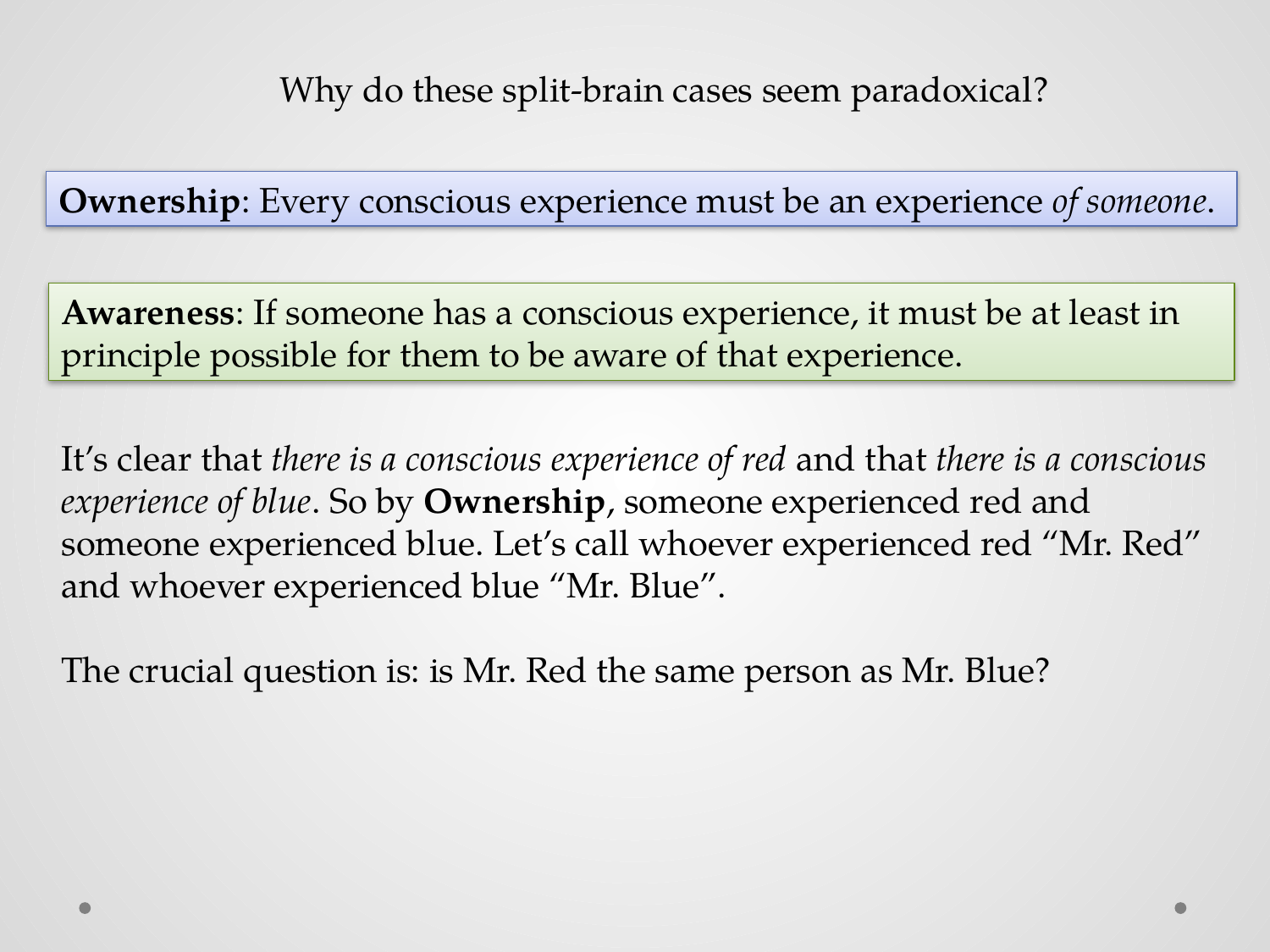

Why do these split-brain cases seem paradoxical?
Ownership: Every conscious experience must be an experience of someone.
Awareness: If someone has a conscious experience, it must be at least in principle possible for them to be aware of that experience.
It’s clear that there is a conscious experience of red and that there is a conscious experience of blue. So by Ownership, someone experienced red and someone experienced blue. Let’s call whoever experienced red “Mr. Red” and whoever experienced blue “Mr. Blue”.

The crucial question is: is Mr. Red the same person as Mr. Blue?